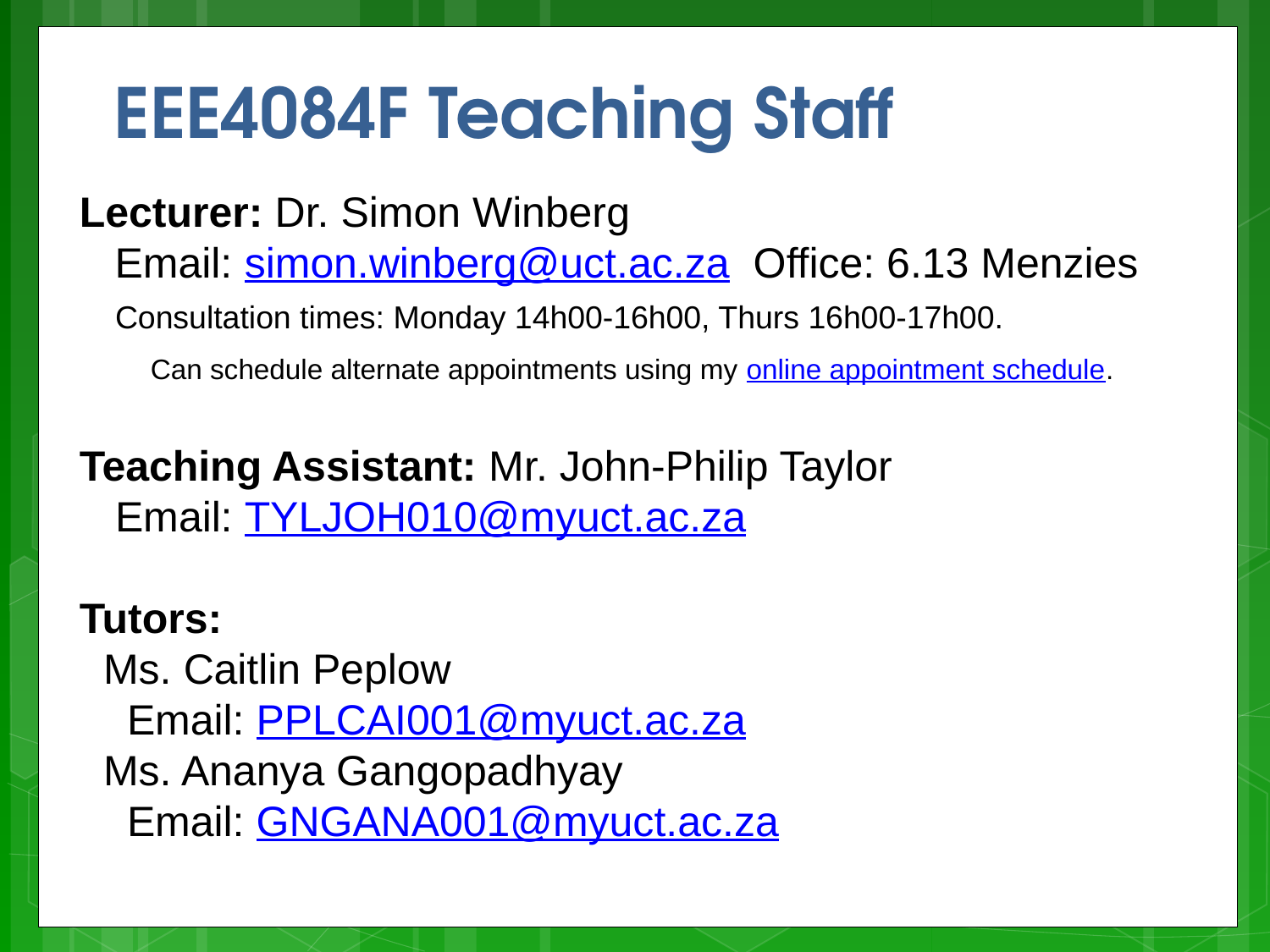

# EEE4084F Teaching Staff
Lecturer: Dr. Simon Winberg
   Email: simon.winberg@uct.ac.za  Office: 6.13 Menzies
   Consultation times: Monday 14h00-16h00, Thurs 16h00-17h00.
      Can schedule alternate appointments using my online appointment schedule.

Teaching Assistant: Mr. John-Philip Taylor
   Email: TYLJOH010@myuct.ac.za

Tutors:
  Ms. Caitlin Peplow
    Email: PPLCAI001@myuct.ac.za
  Ms. Ananya Gangopadhyay
    Email: GNGANA001@myuct.ac.za